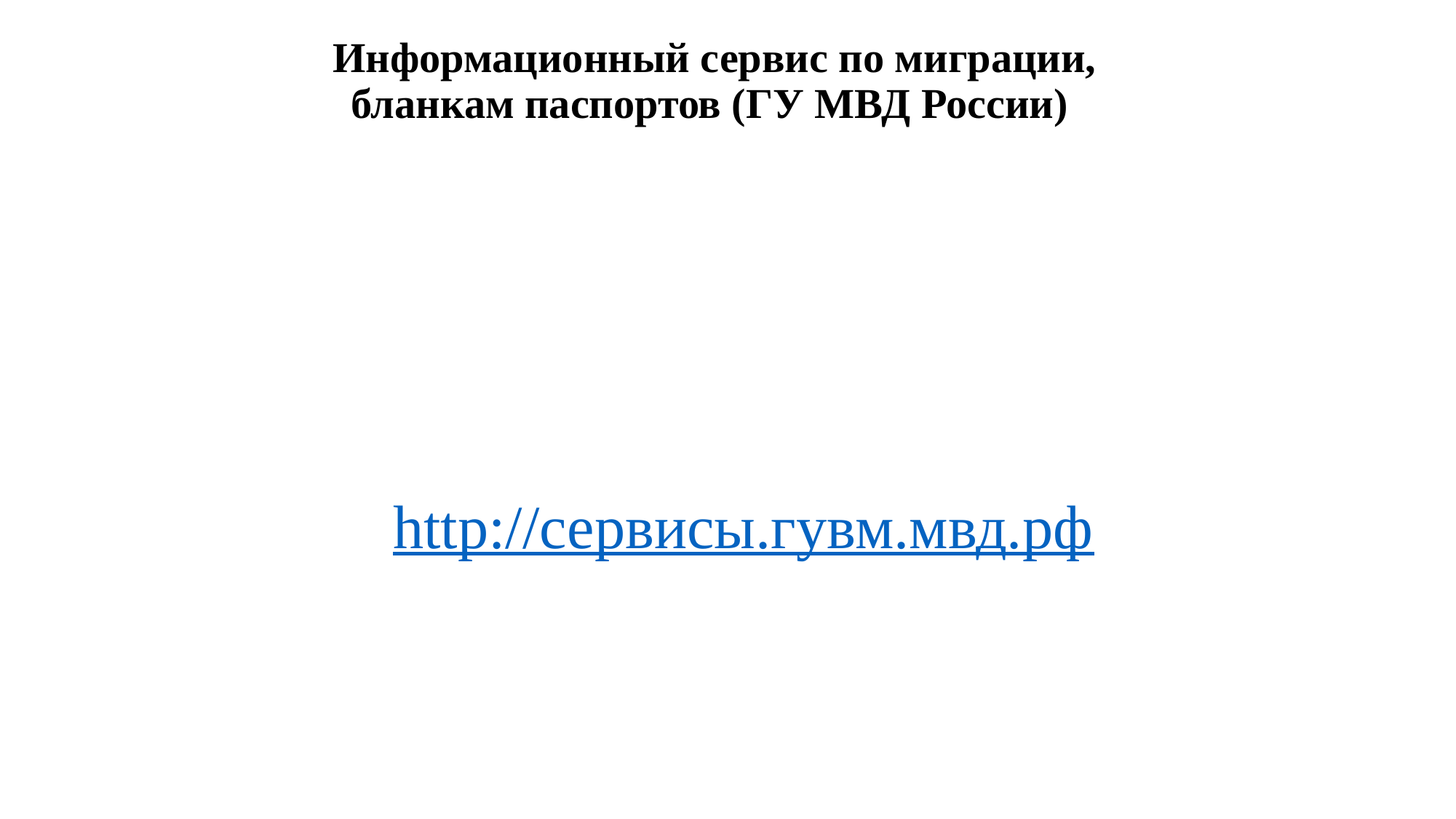

# Информационный сервис по миграции, бланкам паспортов (ГУ МВД России)
http://сервисы.гувм.мвд.рф

38